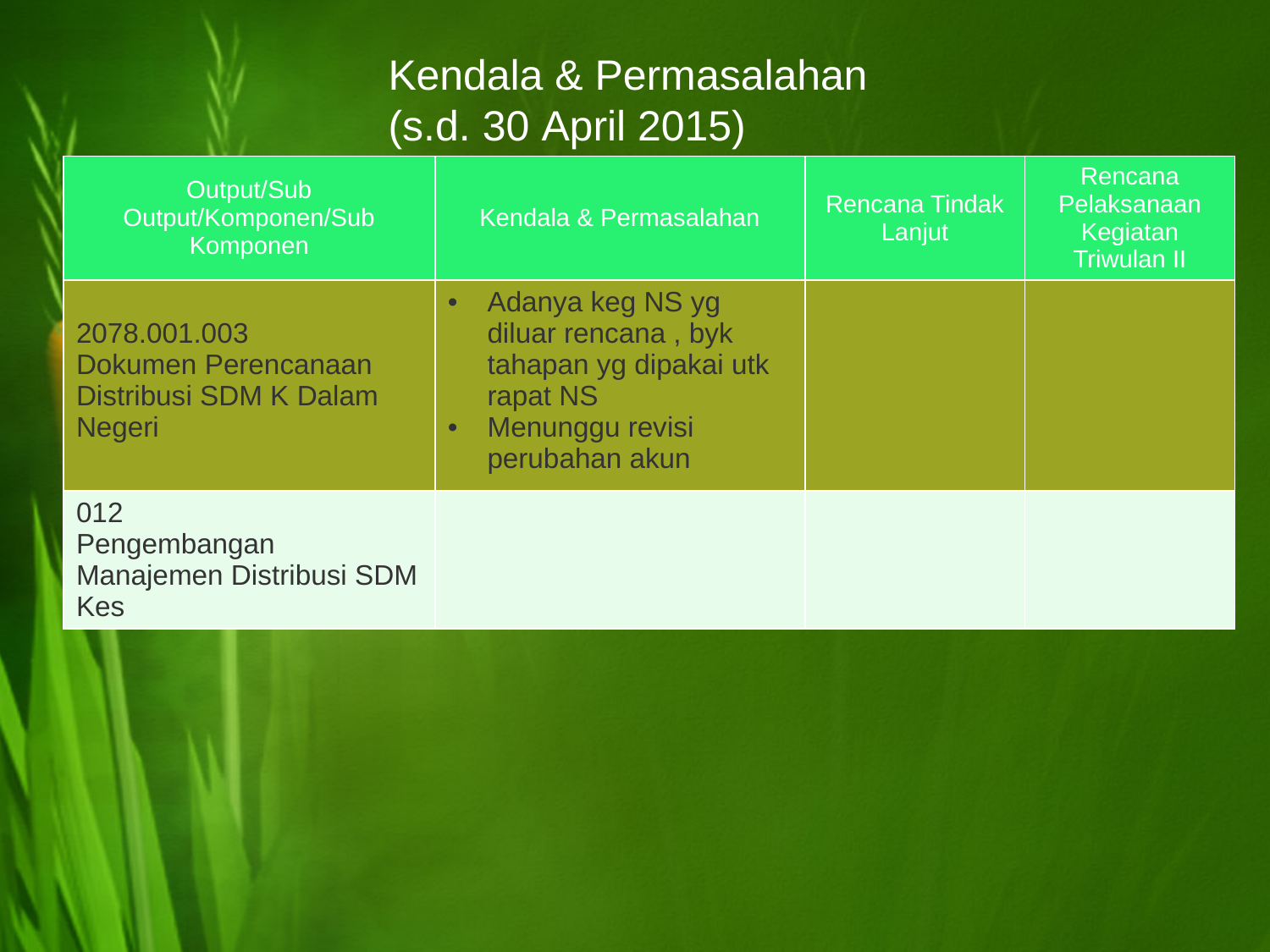

# Kendala & Permasalahan (s.d. 30 April 2015)
| Output/Sub Output/Komponen/Sub Komponen | Kendala & Permasalahan | Rencana Tindak Lanjut | Rencana Pelaksanaan Kegiatan Triwulan II |
| --- | --- | --- | --- |
| 2078.001.003 Dokumen Perencanaan Distribusi SDM K Dalam Negeri | Adanya keg NS yg diluar rencana , byk tahapan yg dipakai utk rapat NS Menunggu revisi perubahan akun |  |  |
| 012 Pengembangan Manajemen Distribusi SDM Kes |  |  |  |